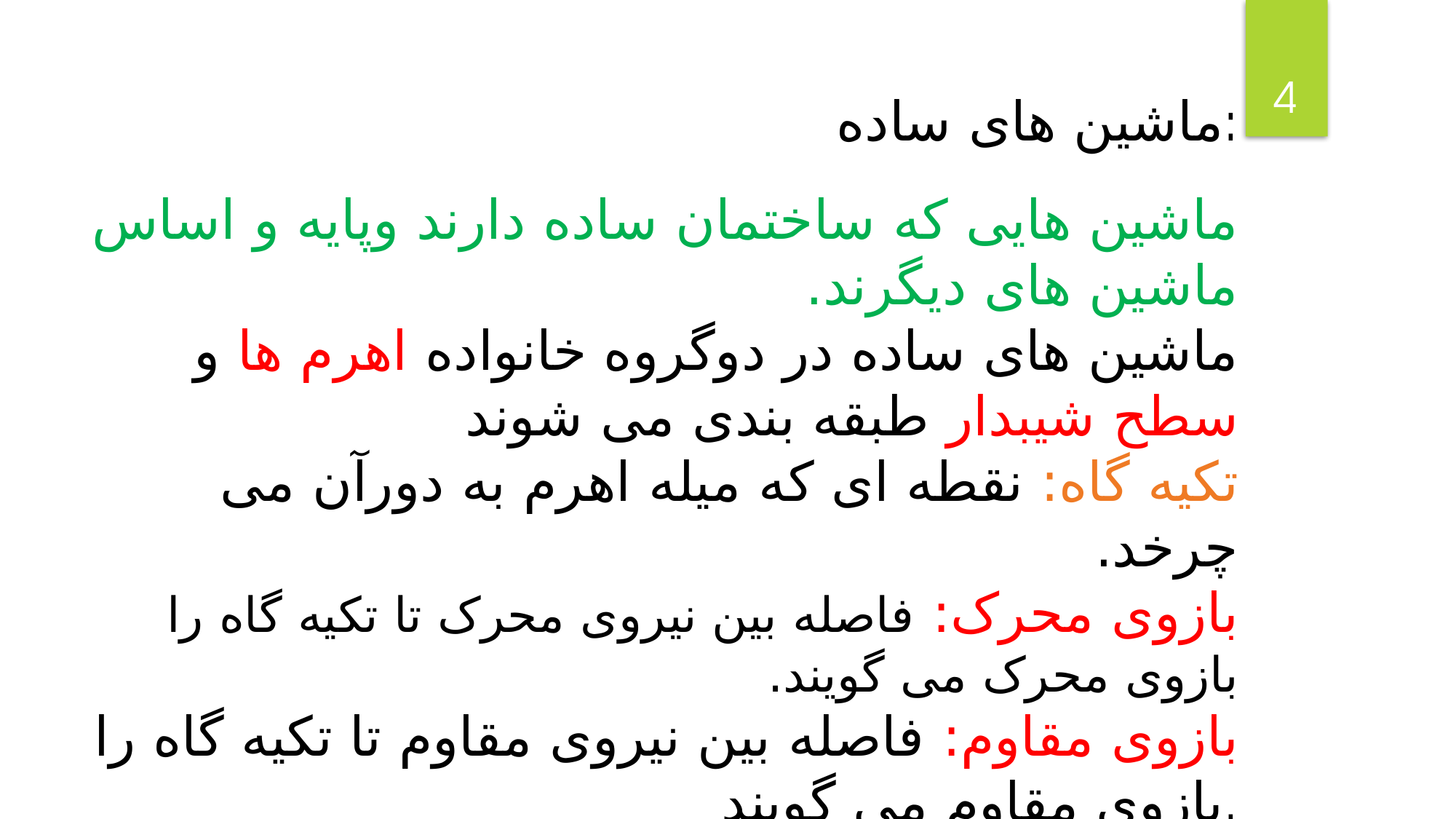

4
ماشین های ساده:
ماشین هایی که ساختمان ساده دارند وپایه و اساس ماشین های دیگرند.
ماشین های ساده در دوگروه خانواده اهرم ها و سطح شیبدار طبقه بندی می شوند
تکیه گاه: نقطه ای که میله اهرم به دورآن می چرخد.
بازوی محرک: فاصله بین نیروی محرک تا تکیه گاه را بازوی محرک می گویند.
بازوی مقاوم: فاصله بین نیروی مقاوم تا تکیه گاه را بازوی مقاوم می گویند.